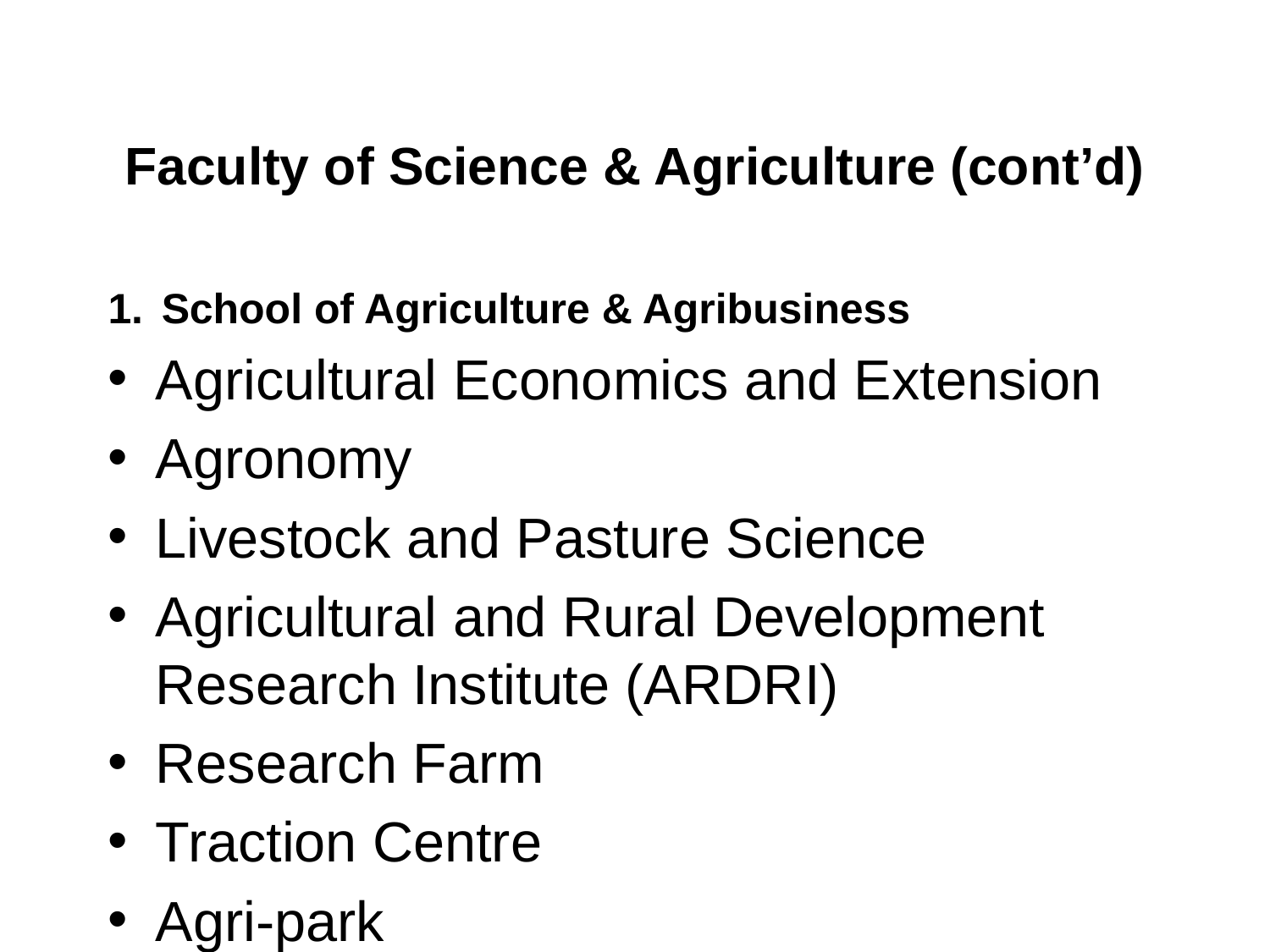

# Faculty of Science & Agriculture (cont’d)
School of Agriculture & Agribusiness
Agricultural Economics and Extension
Agronomy
Livestock and Pasture Science
Agricultural and Rural Development Research Institute (ARDRI)
Research Farm
Traction Centre
Agri-park